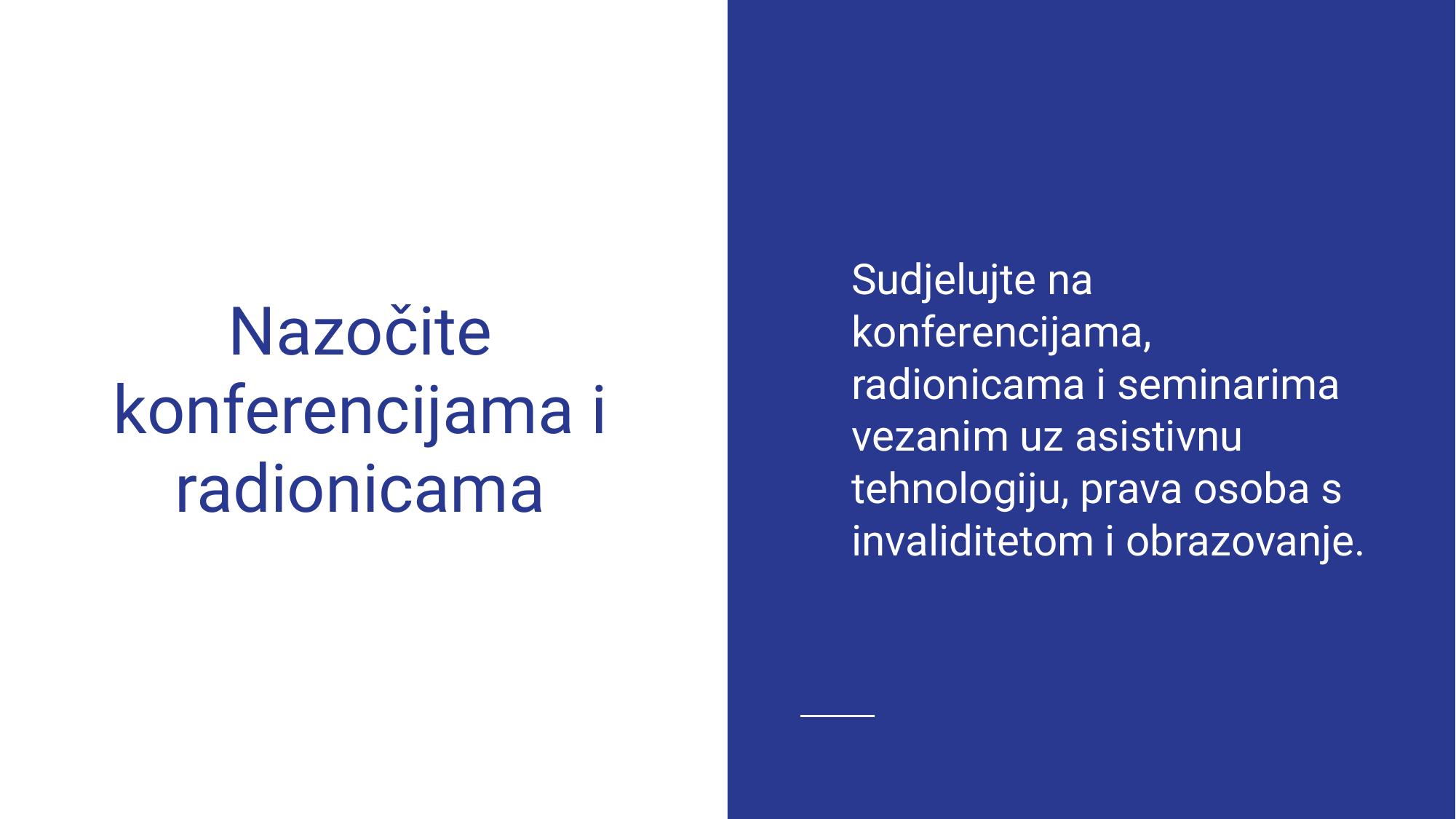

Sudjelujte na konferencijama, radionicama i seminarima vezanim uz asistivnu tehnologiju, prava osoba s invaliditetom i obrazovanje.
# Nazočite konferencijama i radionicama